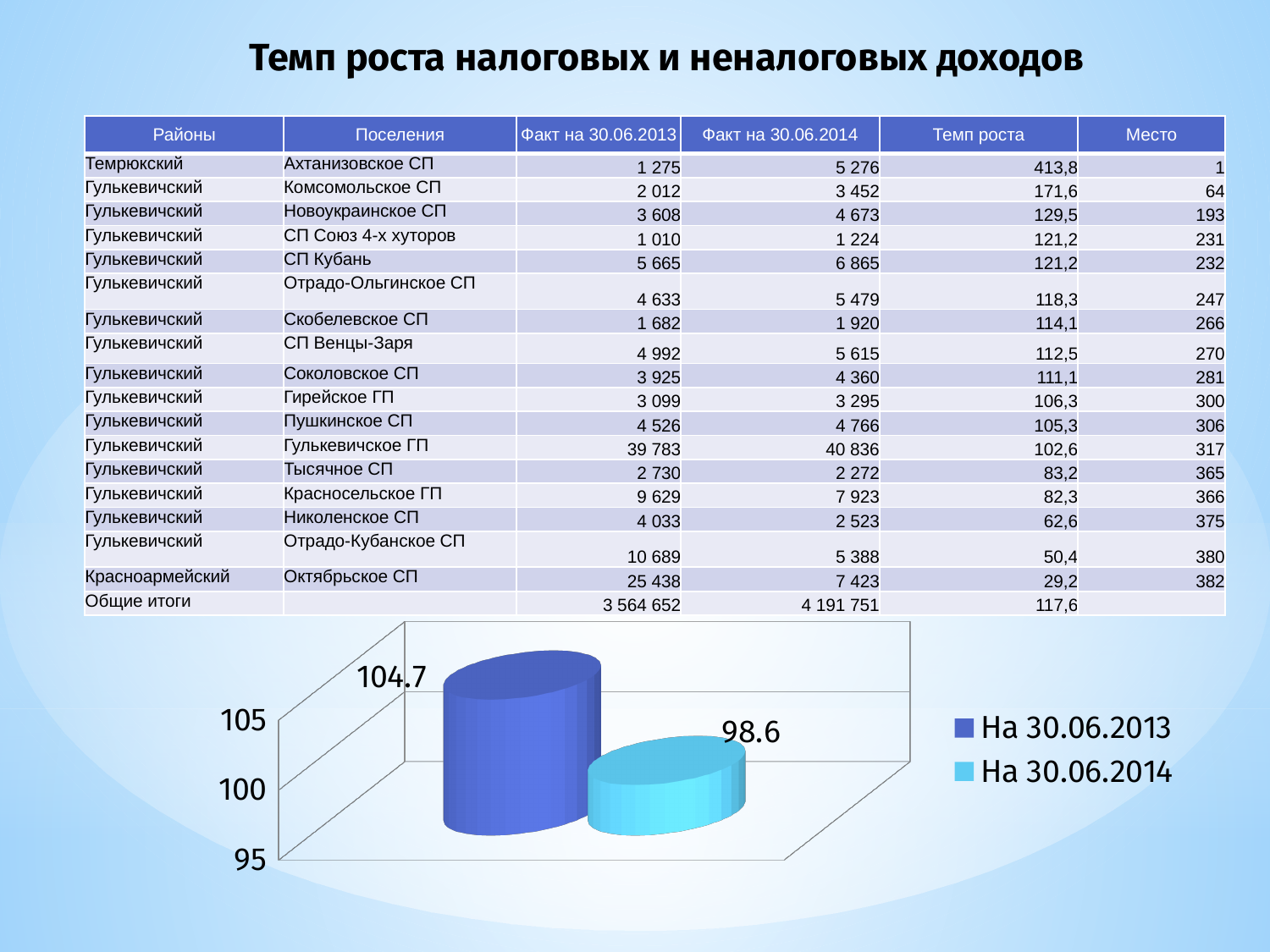

# Темп роста налоговых и неналоговых доходов
| Районы | Поселения | Факт на 30.06.2013 | Факт на 30.06.2014 | Темп роста | Место |
| --- | --- | --- | --- | --- | --- |
| Темрюкский | Ахтанизовское СП | 1 275 | 5 276 | 413,8 | 1 |
| Гулькевичский | Комсомольское СП | 2 012 | 3 452 | 171,6 | 64 |
| Гулькевичский | Новоукраинское СП | 3 608 | 4 673 | 129,5 | 193 |
| Гулькевичский | СП Союз 4-х хуторов | 1 010 | 1 224 | 121,2 | 231 |
| Гулькевичский | СП Кубань | 5 665 | 6 865 | 121,2 | 232 |
| Гулькевичский | Отрадо-Ольгинское СП | 4 633 | 5 479 | 118,3 | 247 |
| Гулькевичский | Скобелевское СП | 1 682 | 1 920 | 114,1 | 266 |
| Гулькевичский | СП Венцы-Заря | 4 992 | 5 615 | 112,5 | 270 |
| Гулькевичский | Соколовское СП | 3 925 | 4 360 | 111,1 | 281 |
| Гулькевичский | Гирейское ГП | 3 099 | 3 295 | 106,3 | 300 |
| Гулькевичский | Пушкинское СП | 4 526 | 4 766 | 105,3 | 306 |
| Гулькевичский | Гулькевичское ГП | 39 783 | 40 836 | 102,6 | 317 |
| Гулькевичский | Тысячное СП | 2 730 | 2 272 | 83,2 | 365 |
| Гулькевичский | Красносельское ГП | 9 629 | 7 923 | 82,3 | 366 |
| Гулькевичский | Николенское СП | 4 033 | 2 523 | 62,6 | 375 |
| Гулькевичский | Отрадо-Кубанское СП | 10 689 | 5 388 | 50,4 | 380 |
| Красноармейский | Октябрьское СП | 25 438 | 7 423 | 29,2 | 382 |
| Общие итоги |  | 3 564 652 | 4 191 751 | 117,6 |  |

[unsupported chart]